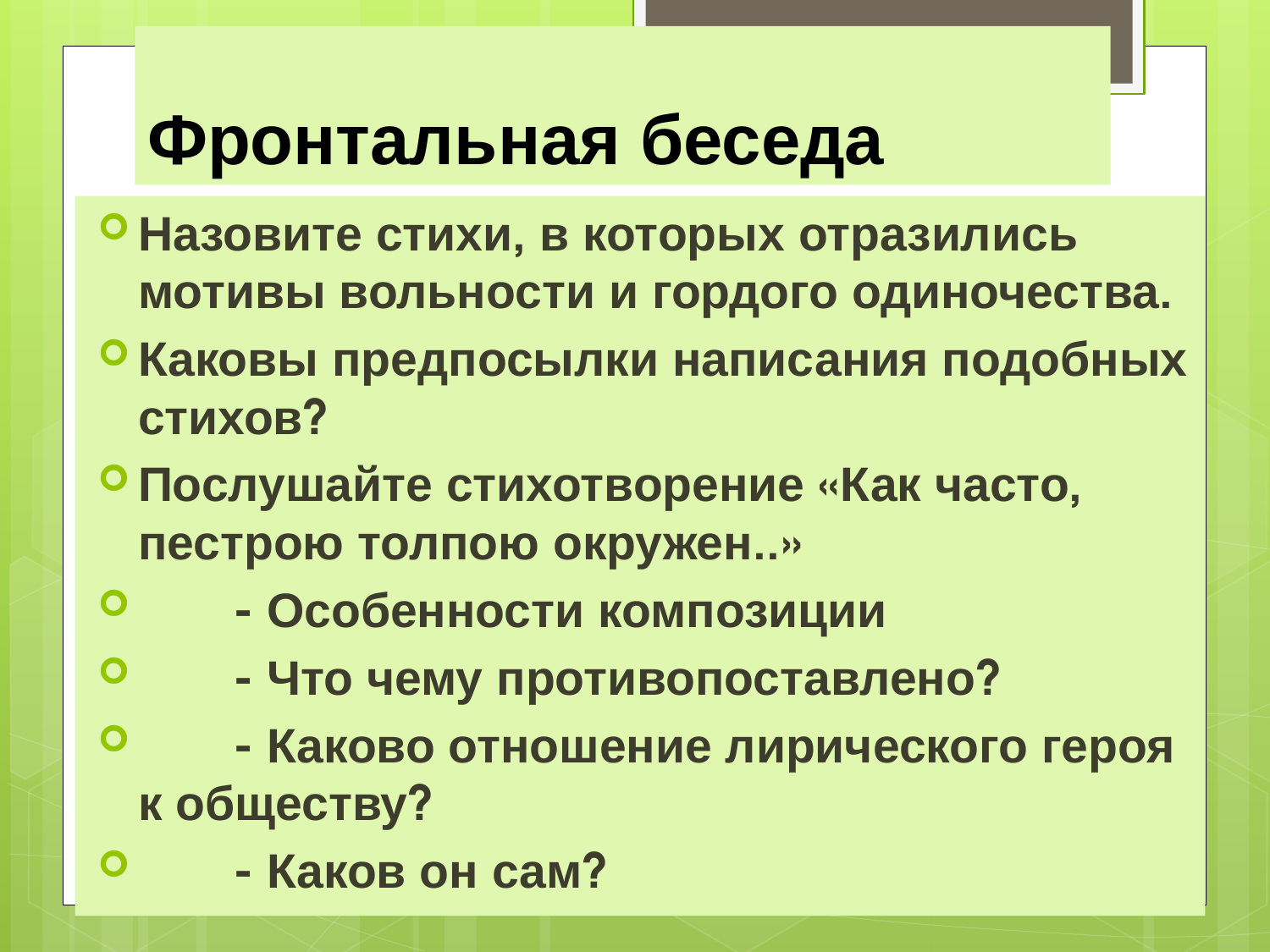

# Фронтальная беседа
Назовите стихи, в которых отразились мотивы вольности и гордого одиночества.
Каковы предпосылки написания подобных стихов?
Послушайте стихотворение «Как часто, пестрою толпою окружен..»
       - Особенности композиции
       - Что чему противопоставлено?
       - Каково отношение лирического героя к обществу?
       - Каков он сам?